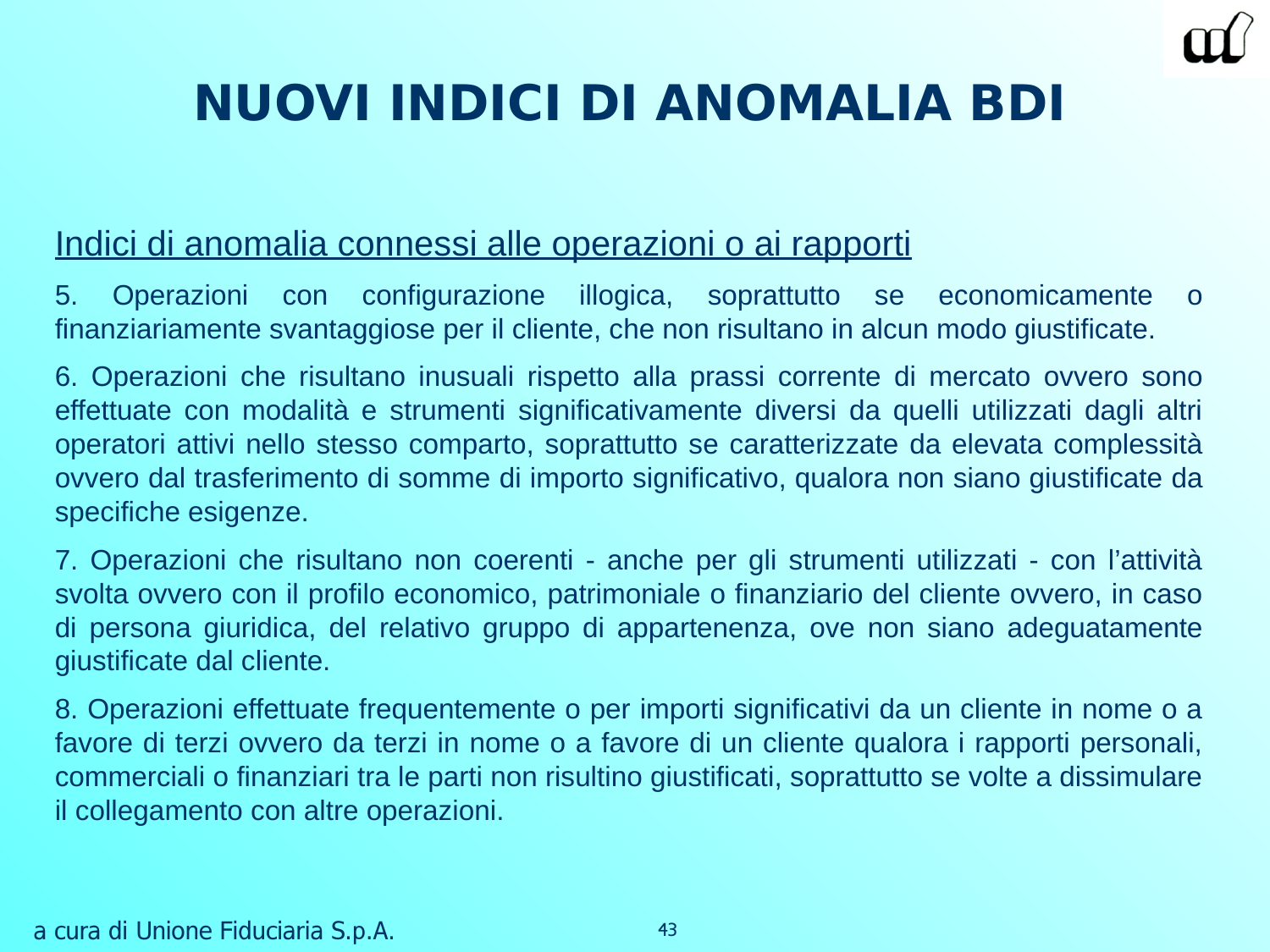

NUOVI INDICI DI ANOMALIA BDI
Indici di anomalia connessi alle operazioni o ai rapporti
5. Operazioni con configurazione illogica, soprattutto se economicamente o finanziariamente svantaggiose per il cliente, che non risultano in alcun modo giustificate.
6. Operazioni che risultano inusuali rispetto alla prassi corrente di mercato ovvero sono effettuate con modalità e strumenti significativamente diversi da quelli utilizzati dagli altri operatori attivi nello stesso comparto, soprattutto se caratterizzate da elevata complessità ovvero dal trasferimento di somme di importo significativo, qualora non siano giustificate da specifiche esigenze.
7. Operazioni che risultano non coerenti - anche per gli strumenti utilizzati - con l’attività svolta ovvero con il profilo economico, patrimoniale o finanziario del cliente ovvero, in caso di persona giuridica, del relativo gruppo di appartenenza, ove non siano adeguatamente giustificate dal cliente.
8. Operazioni effettuate frequentemente o per importi significativi da un cliente in nome o a favore di terzi ovvero da terzi in nome o a favore di un cliente qualora i rapporti personali, commerciali o finanziari tra le parti non risultino giustificati, soprattutto se volte a dissimulare il collegamento con altre operazioni.